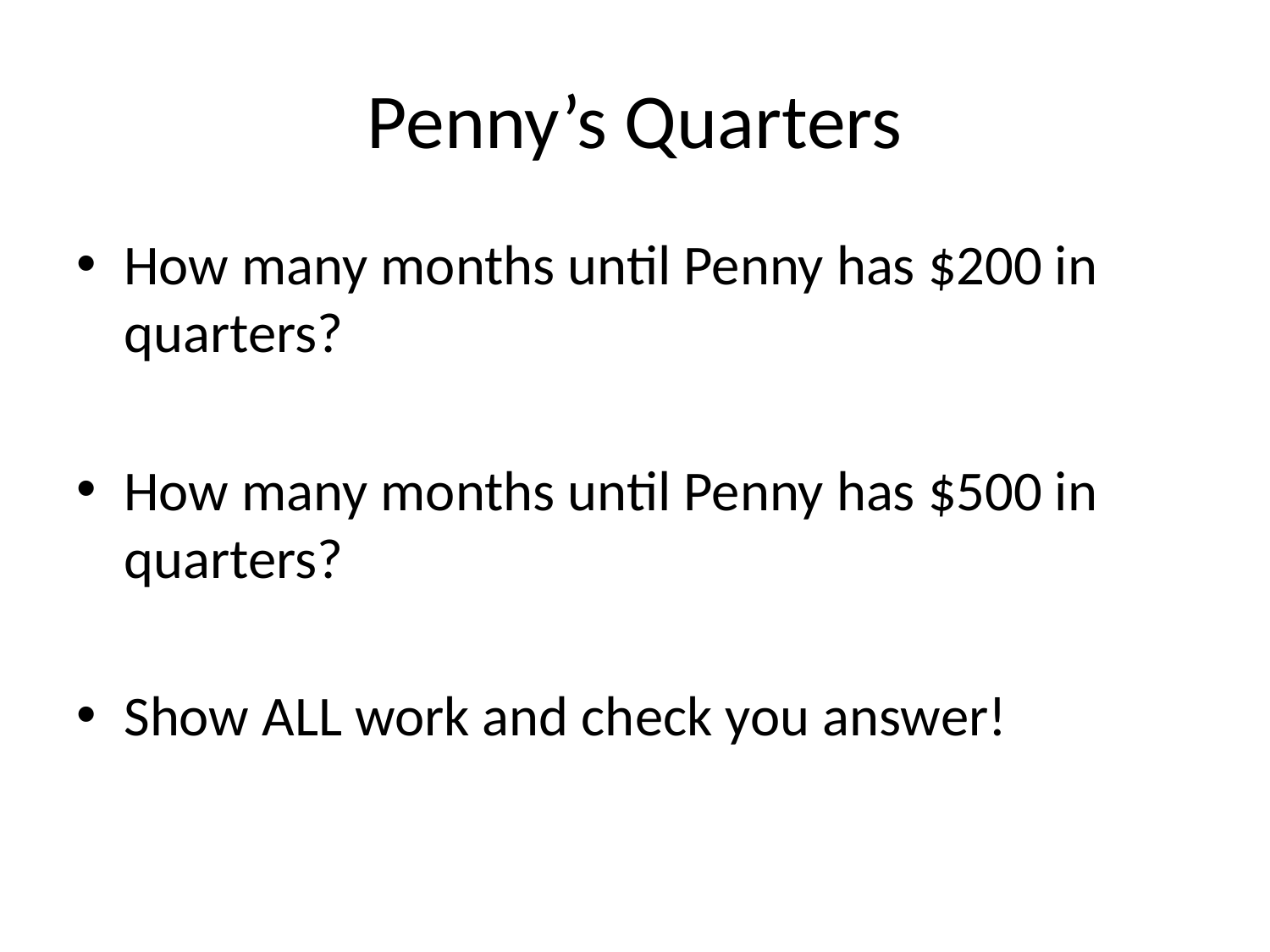

# Penny’s Quarters
How many months until Penny has $200 in quarters?

How many months until Penny has $500 in quarters?

Show ALL work and check you answer!